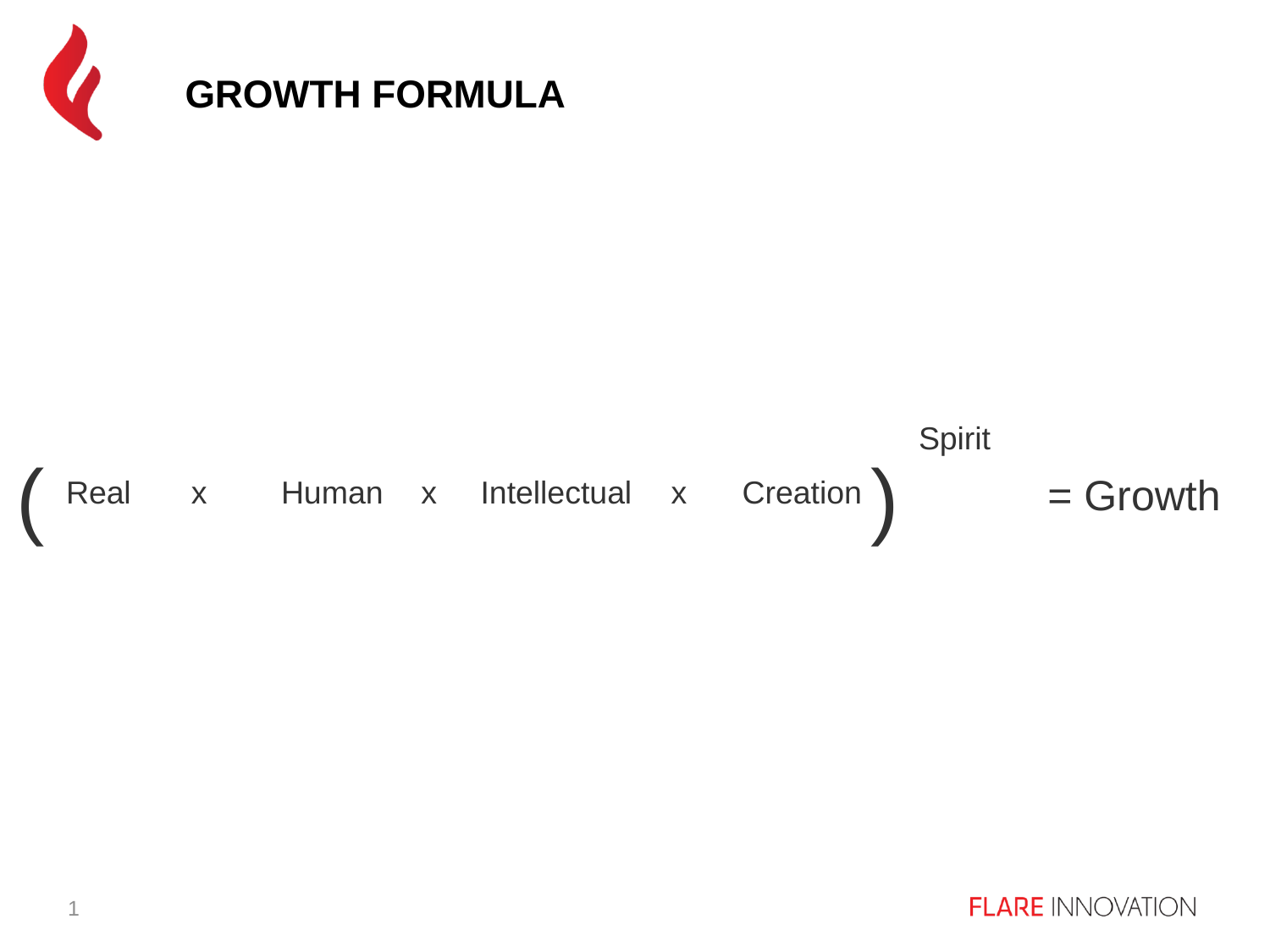

# GROWTH FORMULA
Spirit
(
)
= Growth
Real
x
Human
x
Intellectual
x
Creation

1